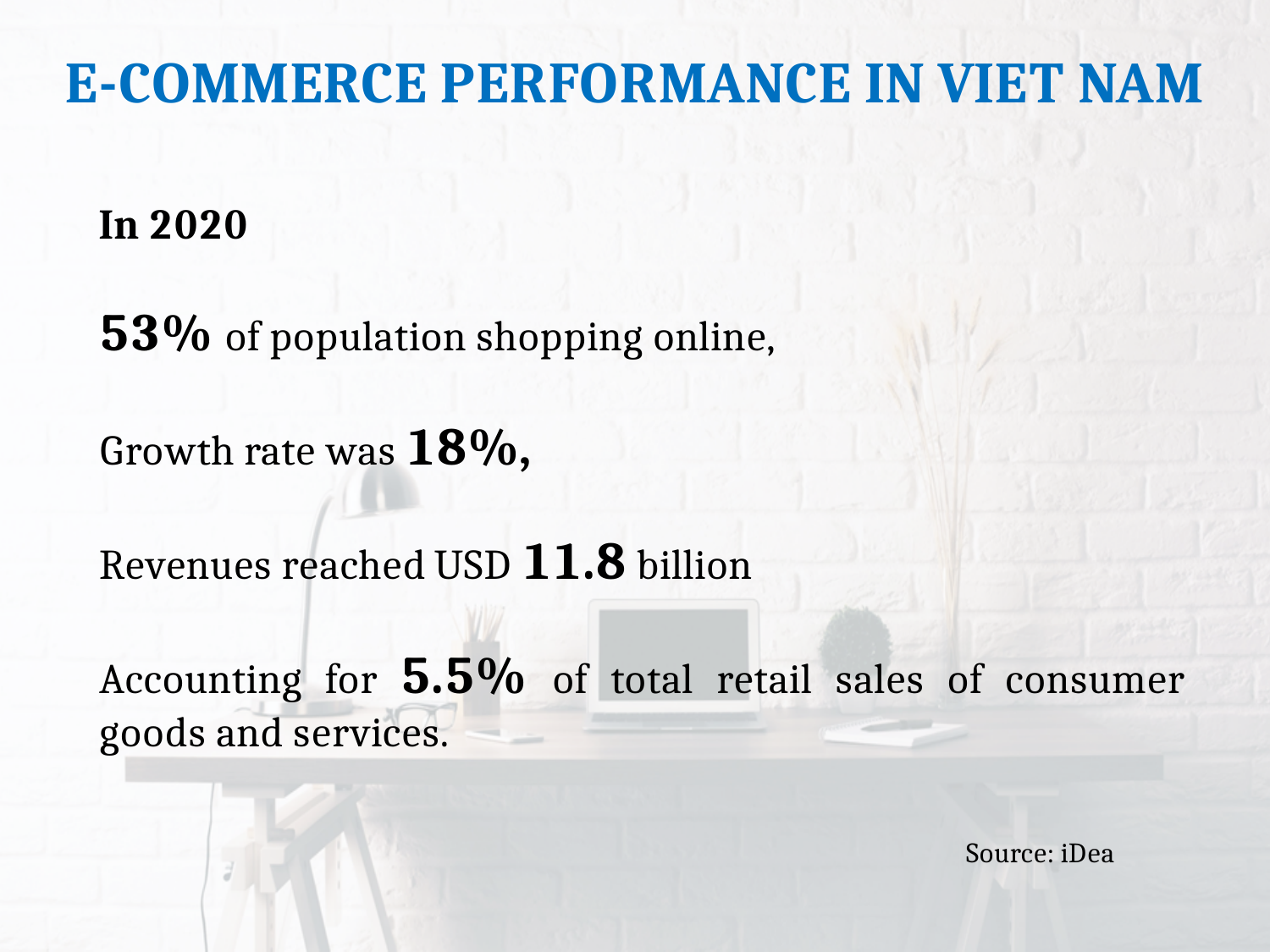

E-COMMERCE PERFORMANCE IN VIET NAM
In 2020

53% of population shopping online,

Growth rate was 18%,

Revenues reached USD 11.8 billion

Accounting for 5.5% of total retail sales of consumer goods and services.
Source: iDea